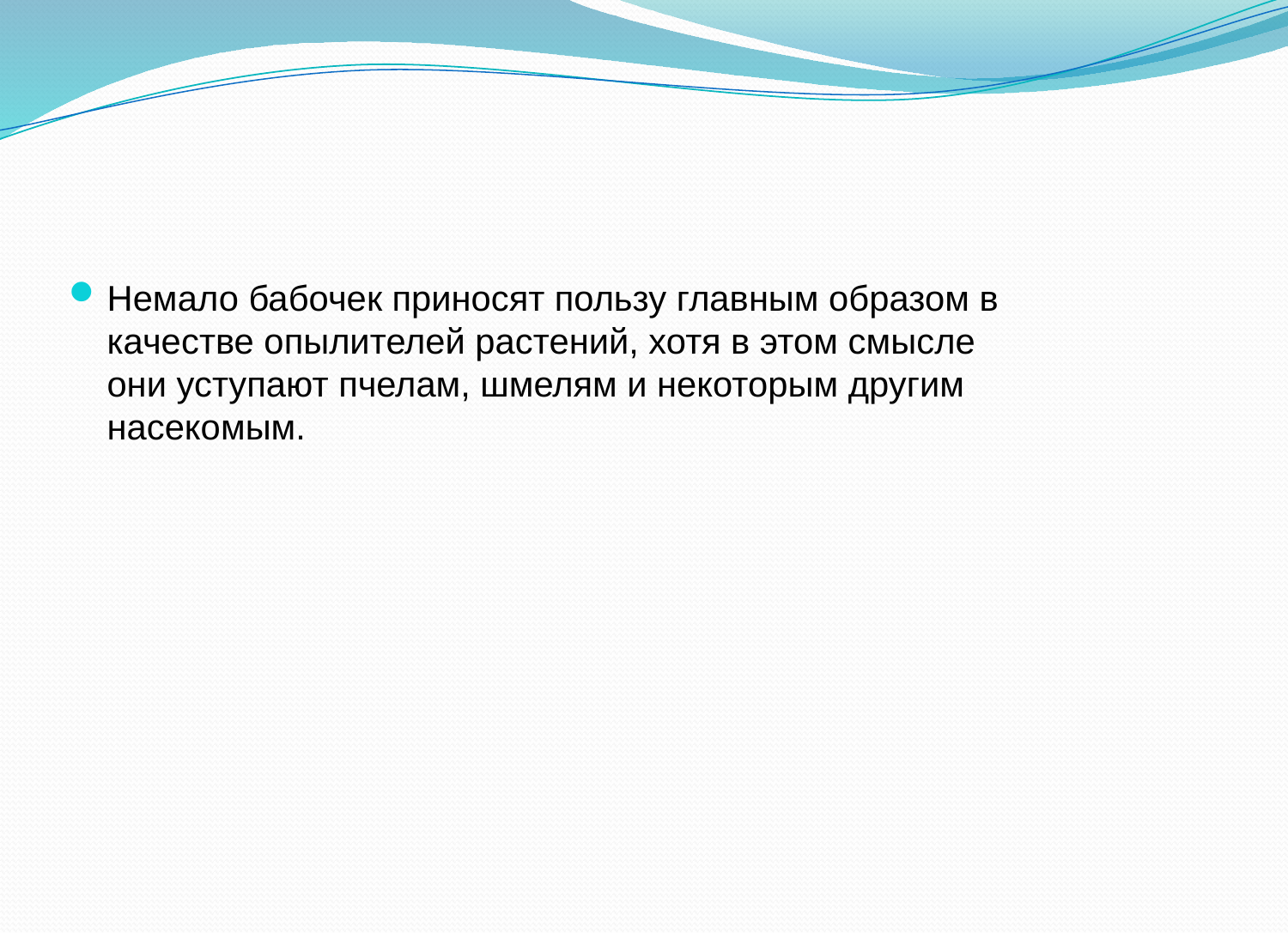

Немало бабочек приносят пользу главным образом в качестве опылителей растений, хотя в этом смысле они уступают пчелам, шмелям и некоторым другим насекомым.